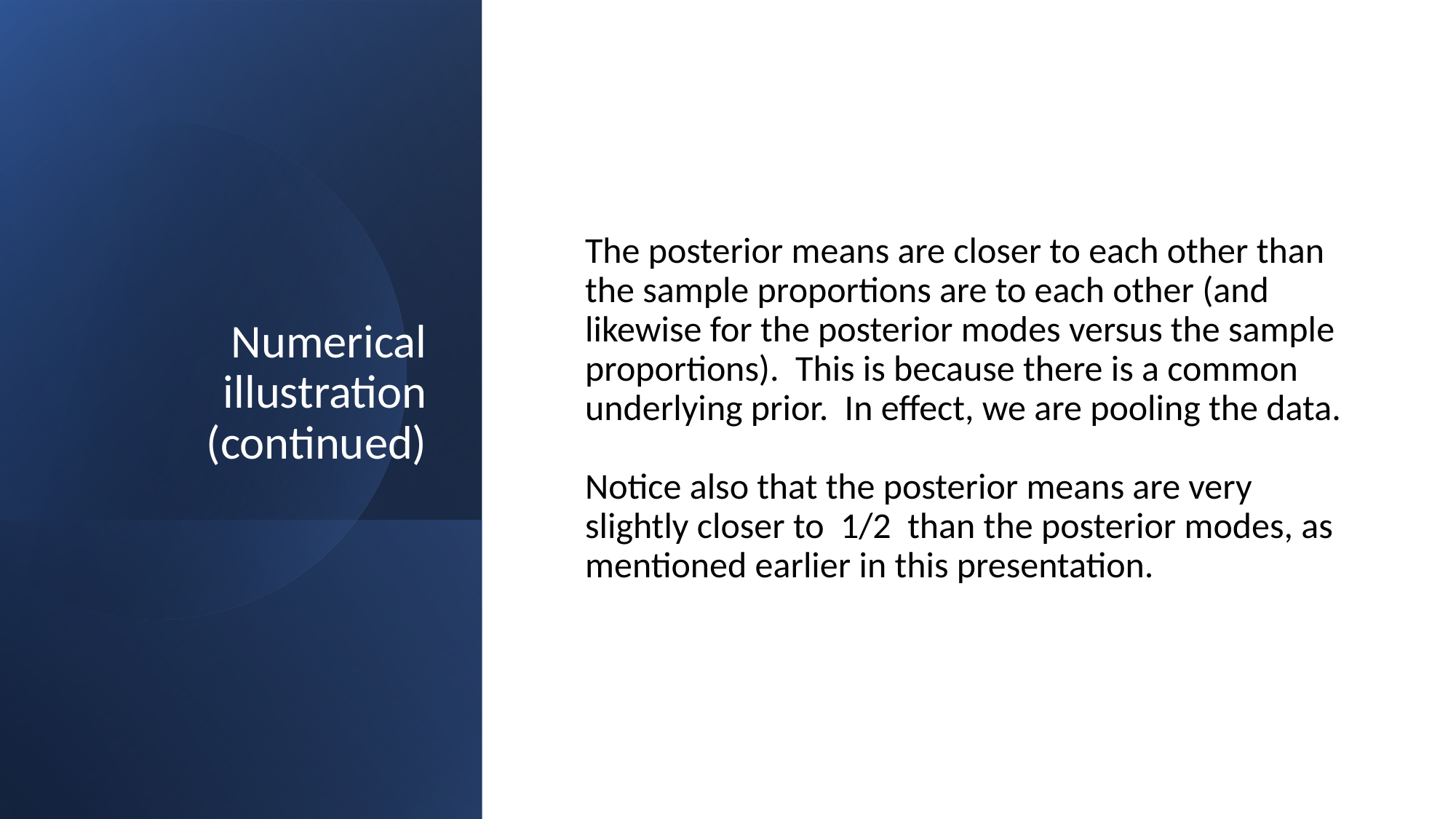

# Numerical illustration (continued)
The posterior means are closer to each other than the sample proportions are to each other (and likewise for the posterior modes versus the sample proportions).  This is because there is a common underlying prior.  In effect, we are pooling the data.

Notice also that the posterior means are very slightly closer to  1/2  than the posterior modes, as mentioned earlier in this presentation.